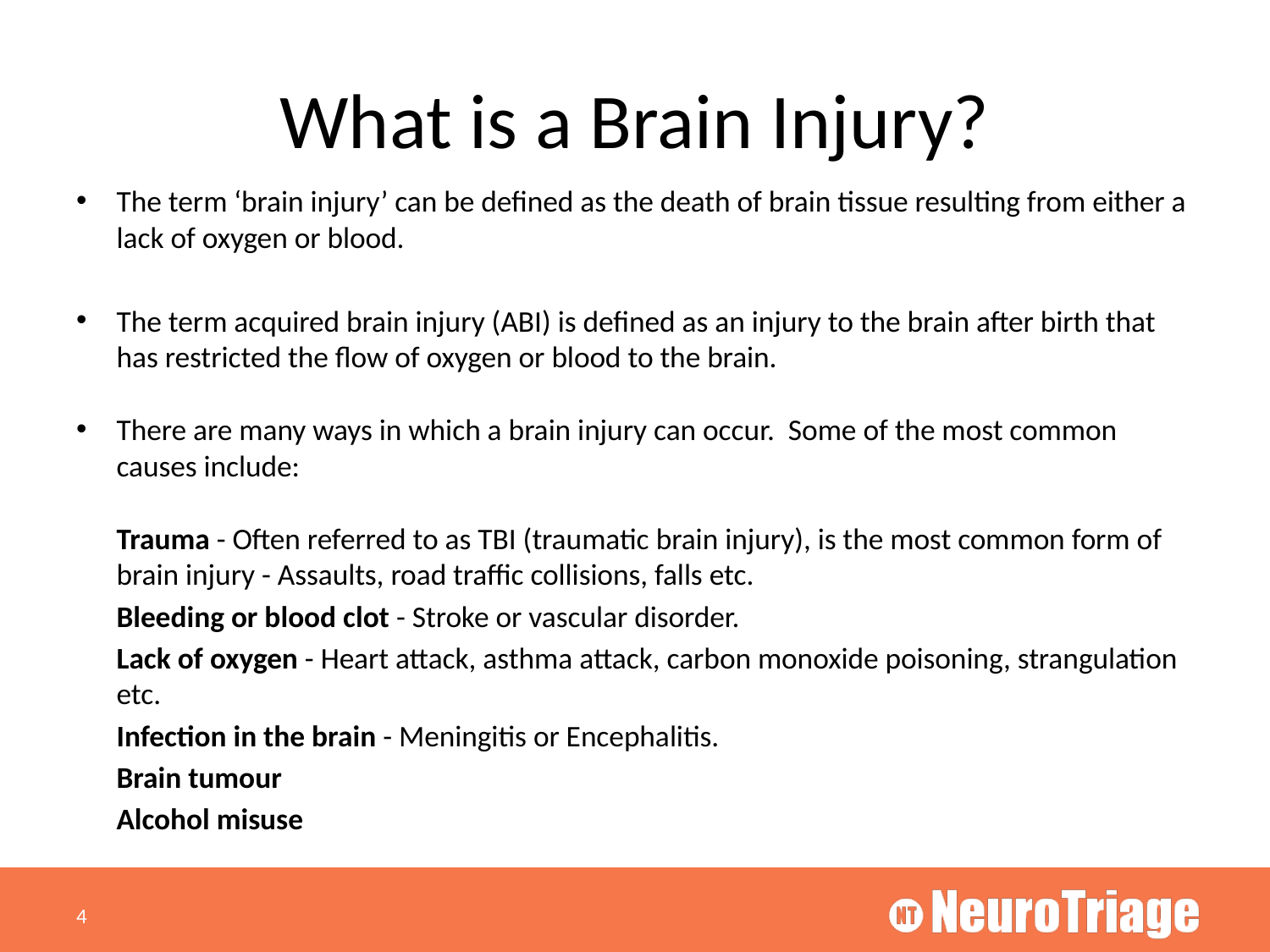

# What is a Brain Injury?
The term ‘brain injury’ can be defined as the death of brain tissue resulting from either a lack of oxygen or blood.

The term acquired brain injury (ABI) is defined as an injury to the brain after birth that has restricted the flow of oxygen or blood to the brain.

There are many ways in which a brain injury can occur.  Some of the most common causes include:

	Trauma - Often referred to as TBI (traumatic brain injury), is the most common form of brain injury - Assaults, road traffic collisions, falls etc.
	Bleeding or blood clot - Stroke or vascular disorder.
	Lack of oxygen - Heart attack, asthma attack, carbon monoxide poisoning, strangulation etc.
	Infection in the brain - Meningitis or Encephalitis.
	Brain tumour
	Alcohol misuse

4